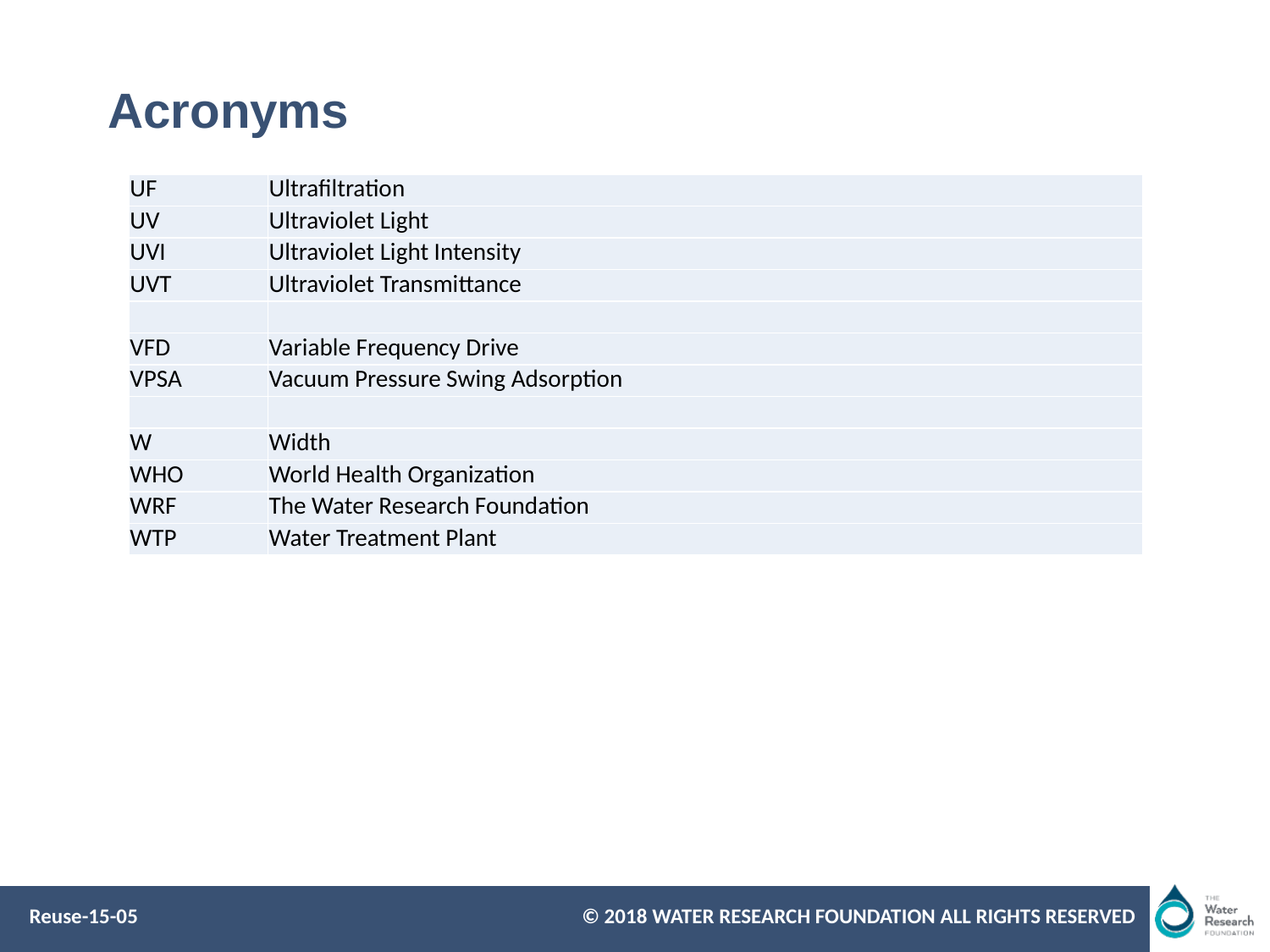

# Acronyms
| UF | Ultrafiltration |
| --- | --- |
| UV | Ultraviolet Light |
| UVI | Ultraviolet Light Intensity |
| UVT | Ultraviolet Transmittance |
|  |  |
| VFD | Variable Frequency Drive |
| VPSA | Vacuum Pressure Swing Adsorption |
|  |  |
| W | Width |
| WHO | World Health Organization |
| WRF | The Water Research Foundation |
| WTP | Water Treatment Plant |